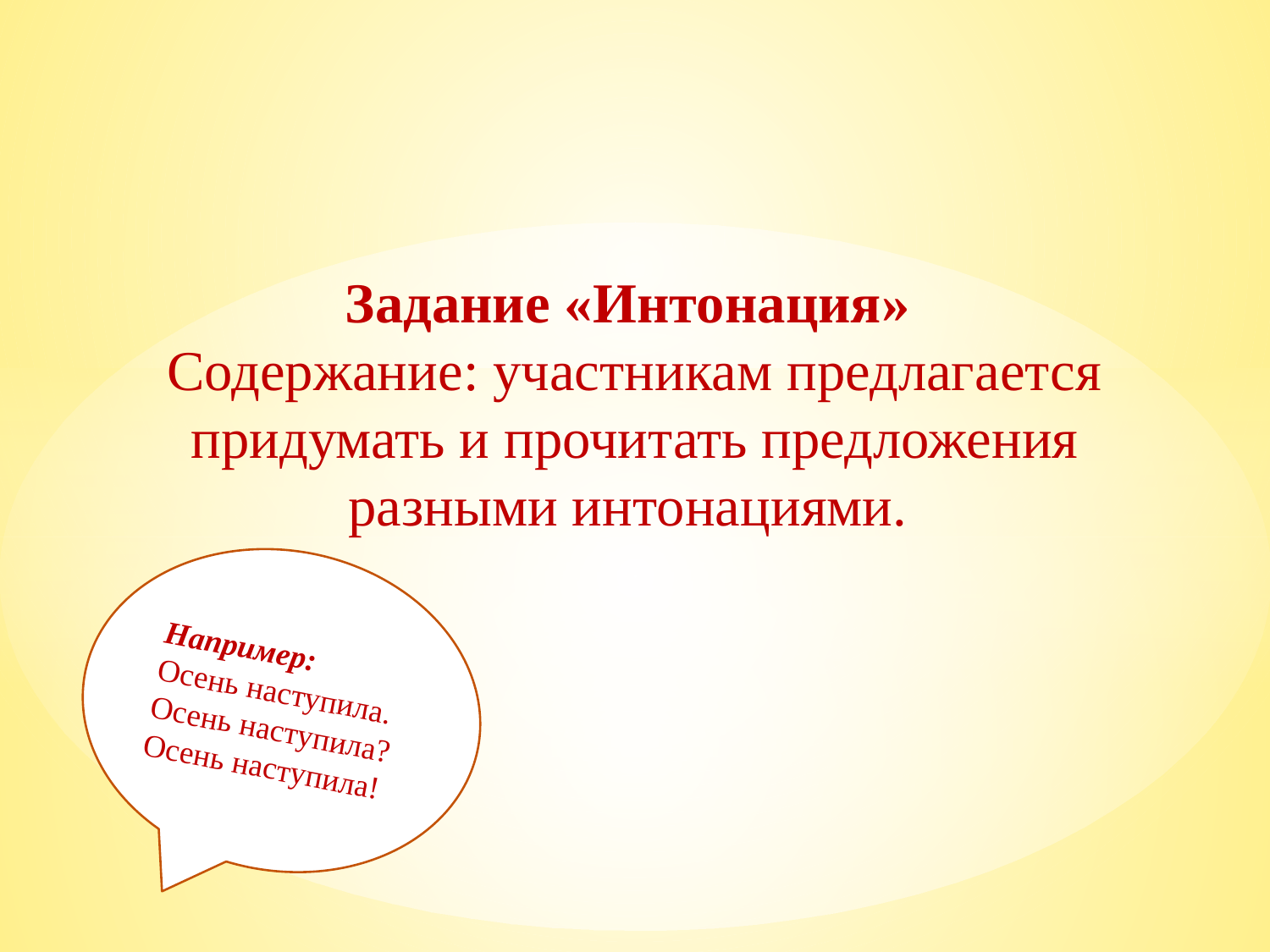

Задание «Интонация»
Содержание: участникам предлагается придумать и прочитать предложения разными интонациями.

Например:
Осень наступила.
Осень наступила?
Осень наступила!